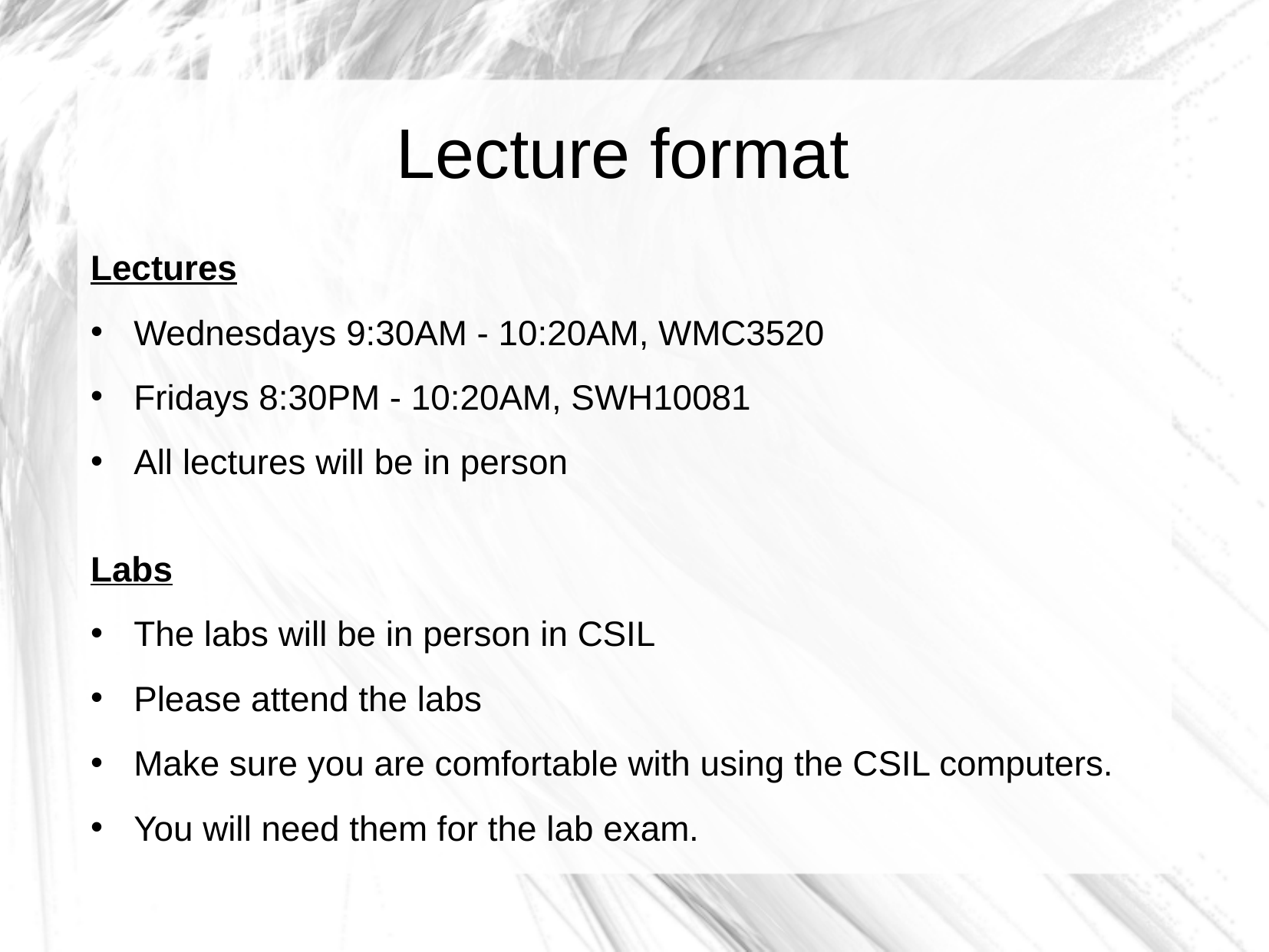

Lecture format
Lectures
Wednesdays 9:30AM - 10:20AM, WMC3520
Fridays 8:30PM - 10:20AM, SWH10081
All lectures will be in person
Labs
The labs will be in person in CSIL
Please attend the labs
Make sure you are comfortable with using the CSIL computers.
You will need them for the lab exam.